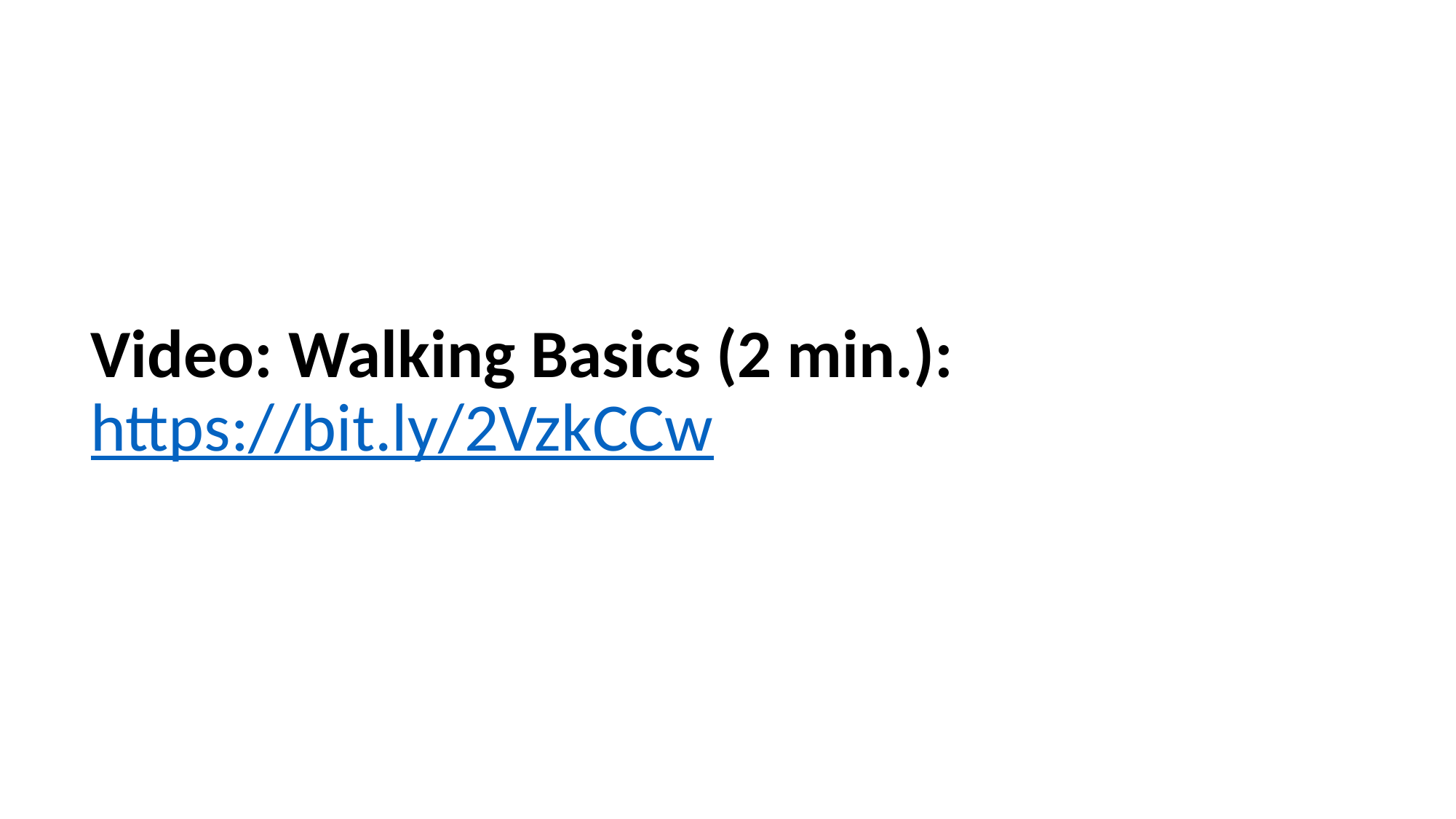

# Video: Walking Basics (2 min.):   https://bit.ly/2VzkCCw